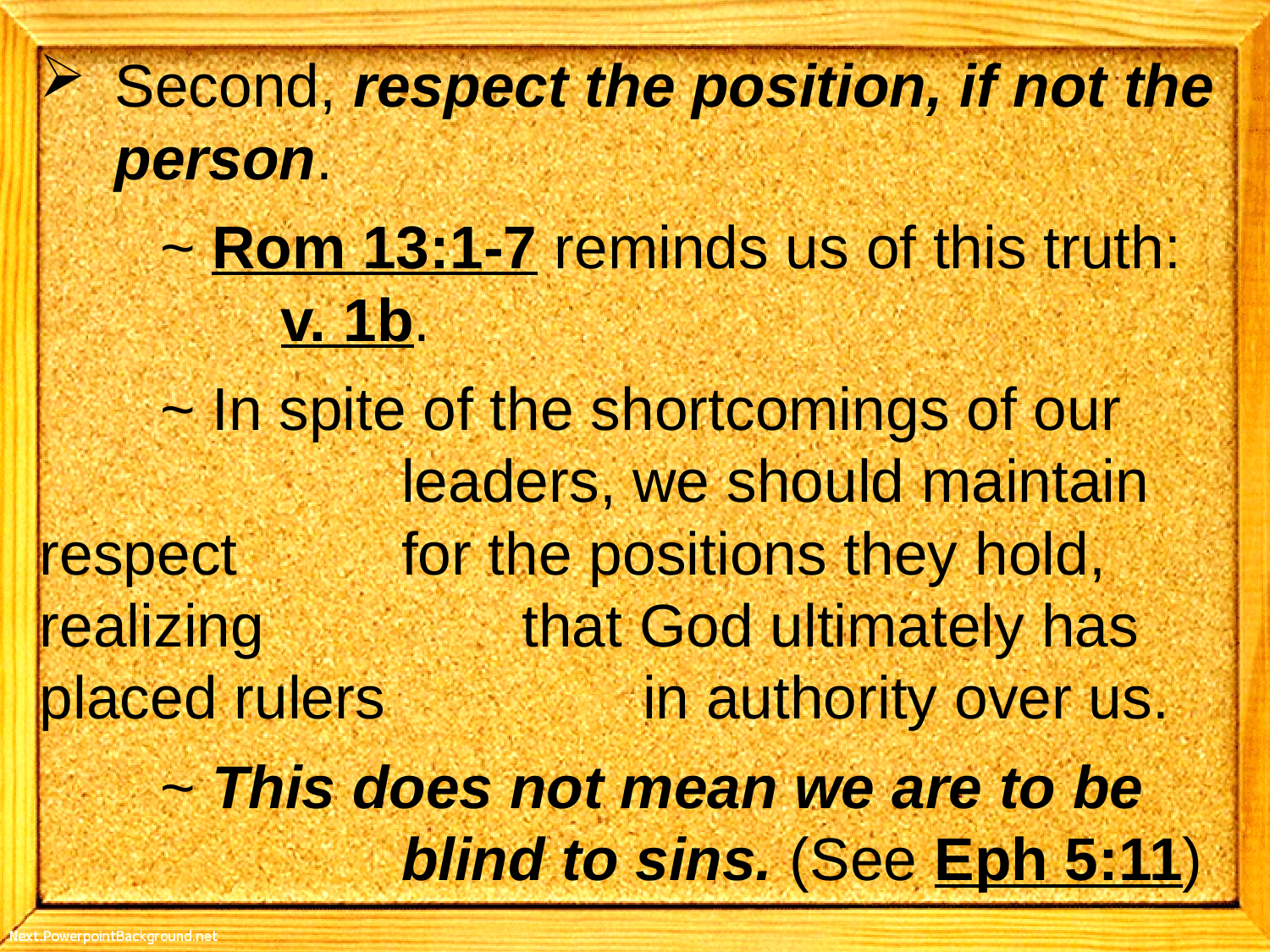

Second, respect the position, if not the person.
	~ Rom 13:1-7 reminds us of this truth: 		v. 1b.
	~ In spite of the shortcomings of our 			leaders, we should maintain respect 		for the positions they hold, realizing 		that God ultimately has placed rulers 		in authority over us.
	~ This does not mean we are to be 			blind to sins. (See Eph 5:11)